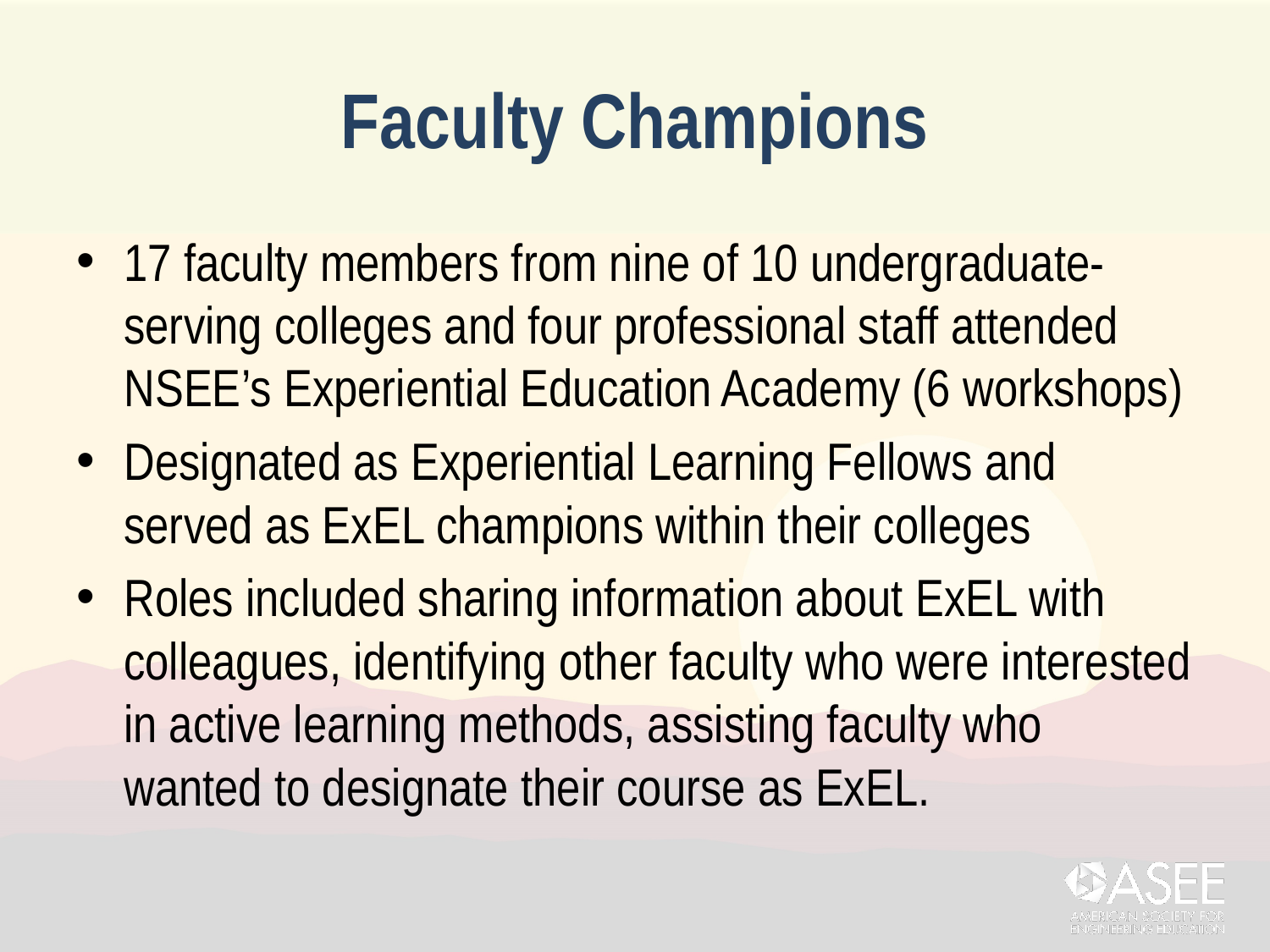

# Faculty Champions
17 faculty members from nine of 10 undergraduate-serving colleges and four professional staff attended NSEE’s Experiential Education Academy (6 workshops)
Designated as Experiential Learning Fellows and served as ExEL champions within their colleges
Roles included sharing information about ExEL with colleagues, identifying other faculty who were interested in active learning methods, assisting faculty who wanted to designate their course as ExEL.